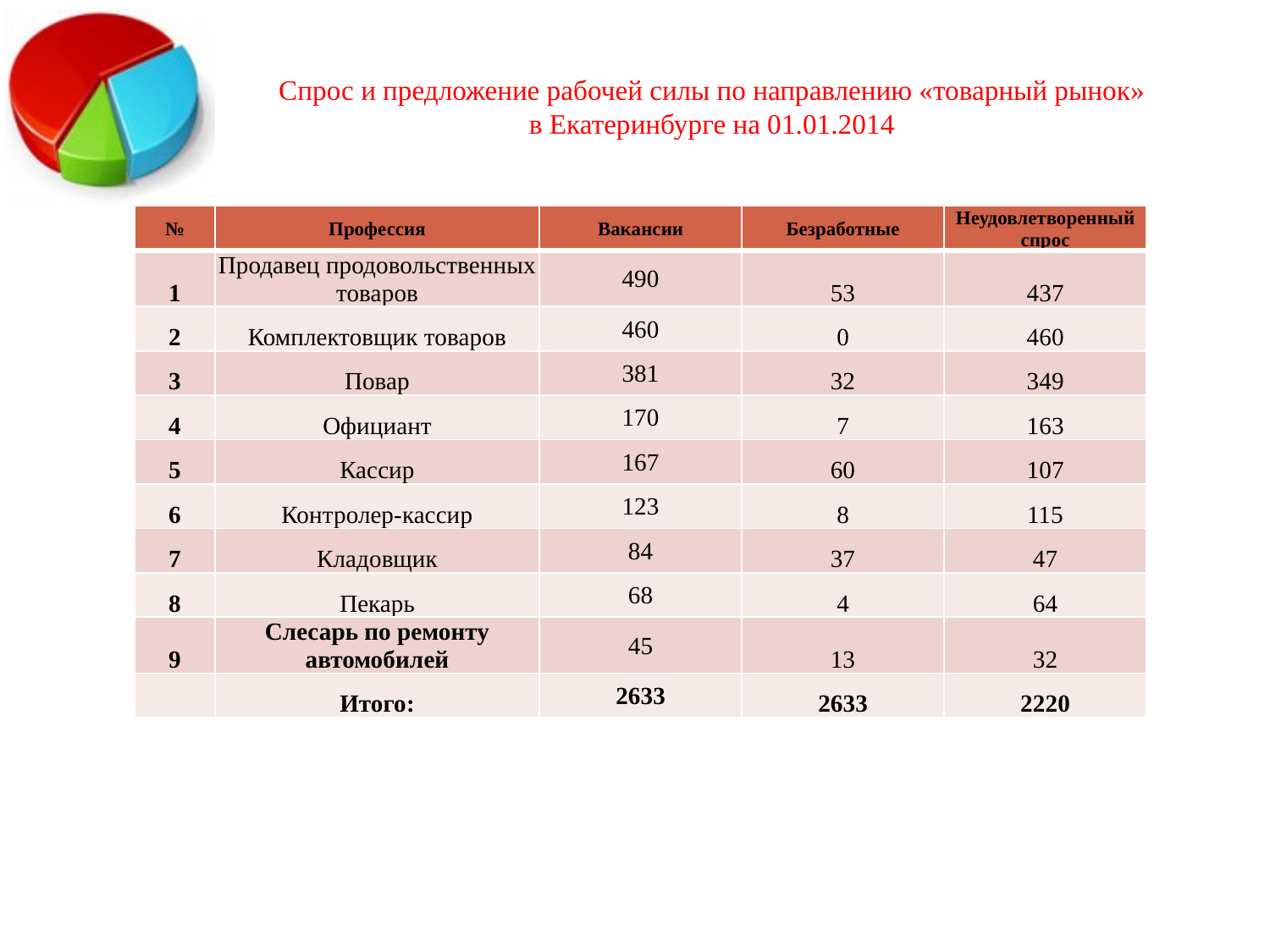

# Спрос и предложение рабочей силы по направлению «товарный рынок» в Екатеринбурге на 01.01.2014
| № | Профессия | Вакансии | Безработные | Неудовлетворенный спрос |
| --- | --- | --- | --- | --- |
| 1 | Продавец продовольственных товаров | 490 | 53 | 437 |
| 2 | Комплектовщик товаров | 460 | 0 | 460 |
| 3 | Повар | 381 | 32 | 349 |
| 4 | Официант | 170 | 7 | 163 |
| 5 | Кассир | 167 | 60 | 107 |
| 6 | Контролер-кассир | 123 | 8 | 115 |
| 7 | Кладовщик | 84 | 37 | 47 |
| 8 | Пекарь | 68 | 4 | 64 |
| 9 | Слесарь по ремонту автомобилей | 45 | 13 | 32 |
|  | Итого: | 2633 | 2633 | 2220 |